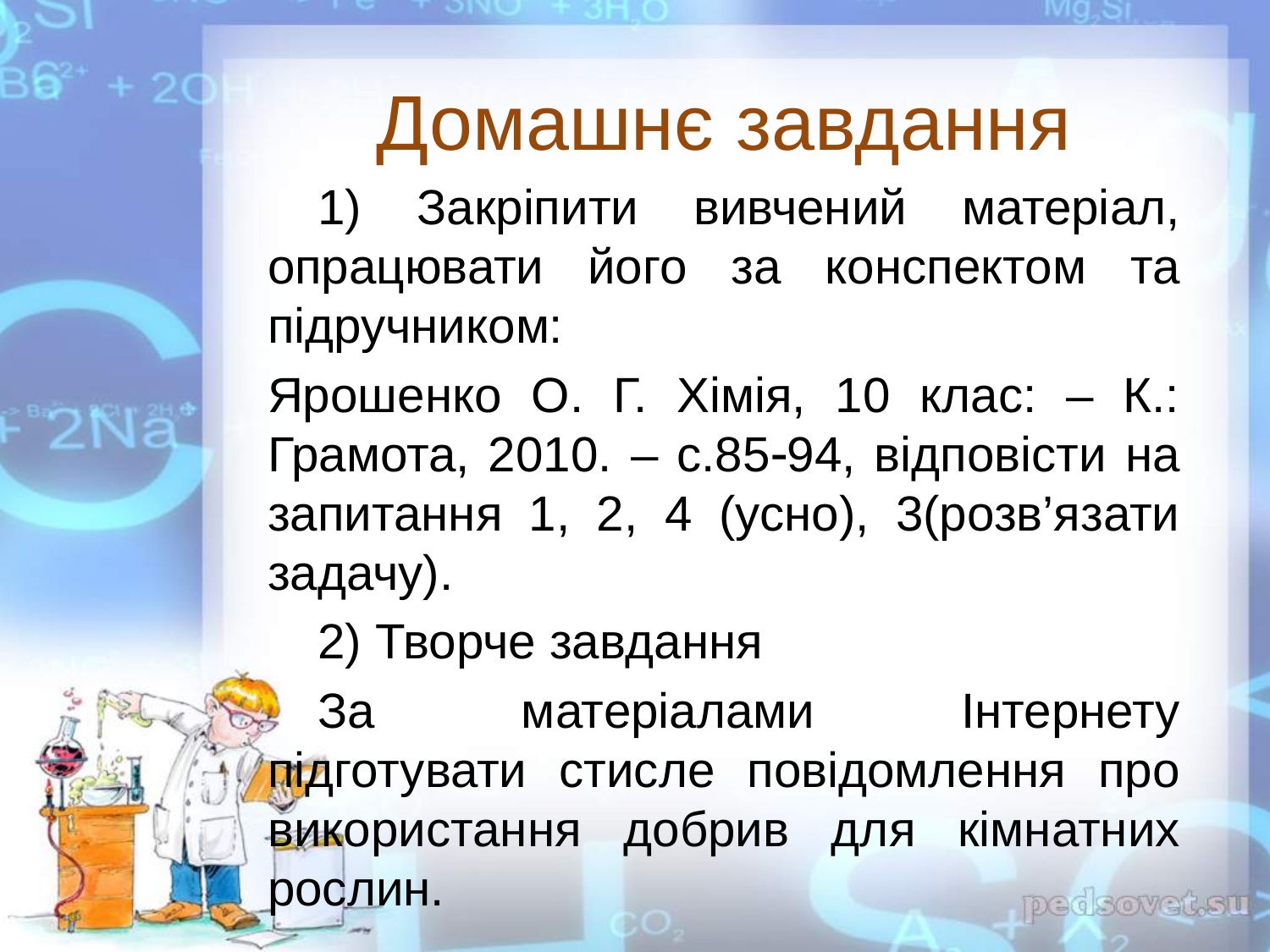

Домашнє завдання
1) Закріпити вивчений матеріал, опрацювати його за конспектом та підручником:
Ярошенко О. Г. Хімія, 10 клас: – К.: Грамота, 2010. – с.85−94, відповісти на запитання 1, 2, 4 (усно), 3(розв’язати задачу).
2) Творче завдання
За матеріалами Інтернету підготувати стисле повідомлення про використання добрив для кімнатних рослин.